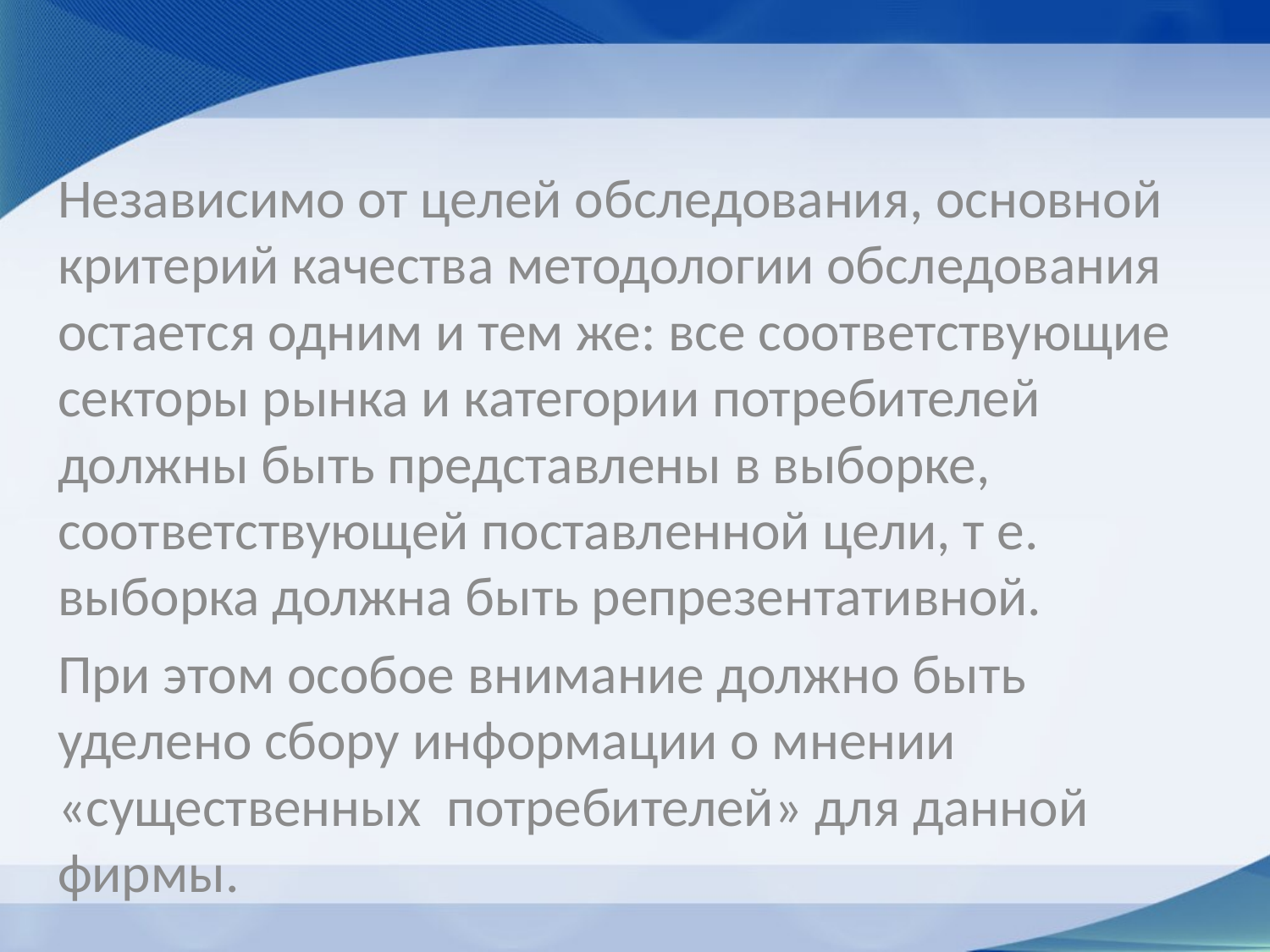

Независимо от целей обследования, основной критерий качества методологии обследования остается одним и тем же: все соответствующие секторы рынка и категории потребителей должны быть представлены в выборке, соответствующей поставленной цели, т е. выборка должна быть репрезентативной.
При этом особое внимание должно быть уделено сбору информации о мнении «существенных  потребителей» для данной фирмы.